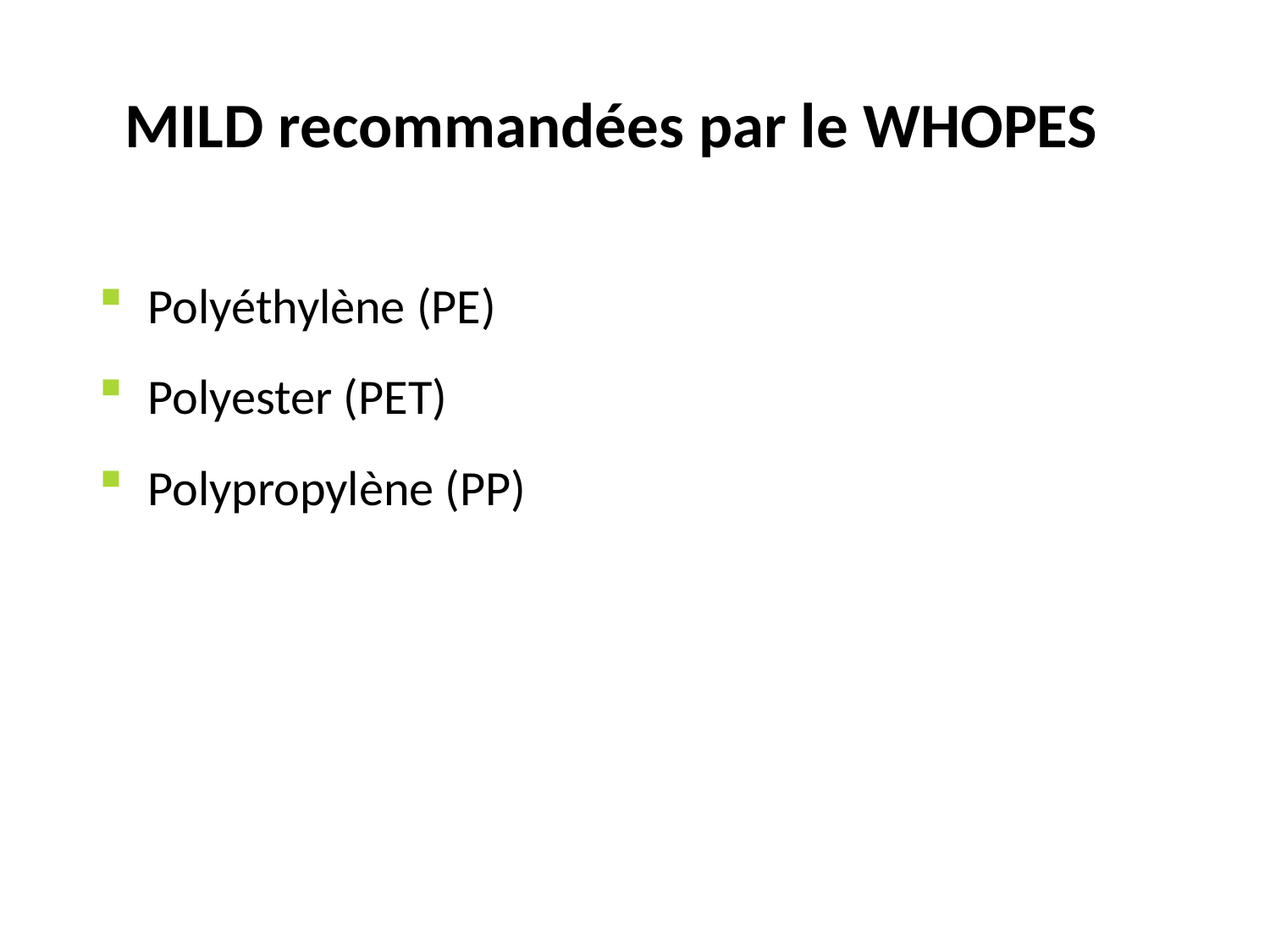

# MILD recommandées par le WHOPES
Polyéthylène (PE)
Polyester (PET)
Polypropylène (PP)